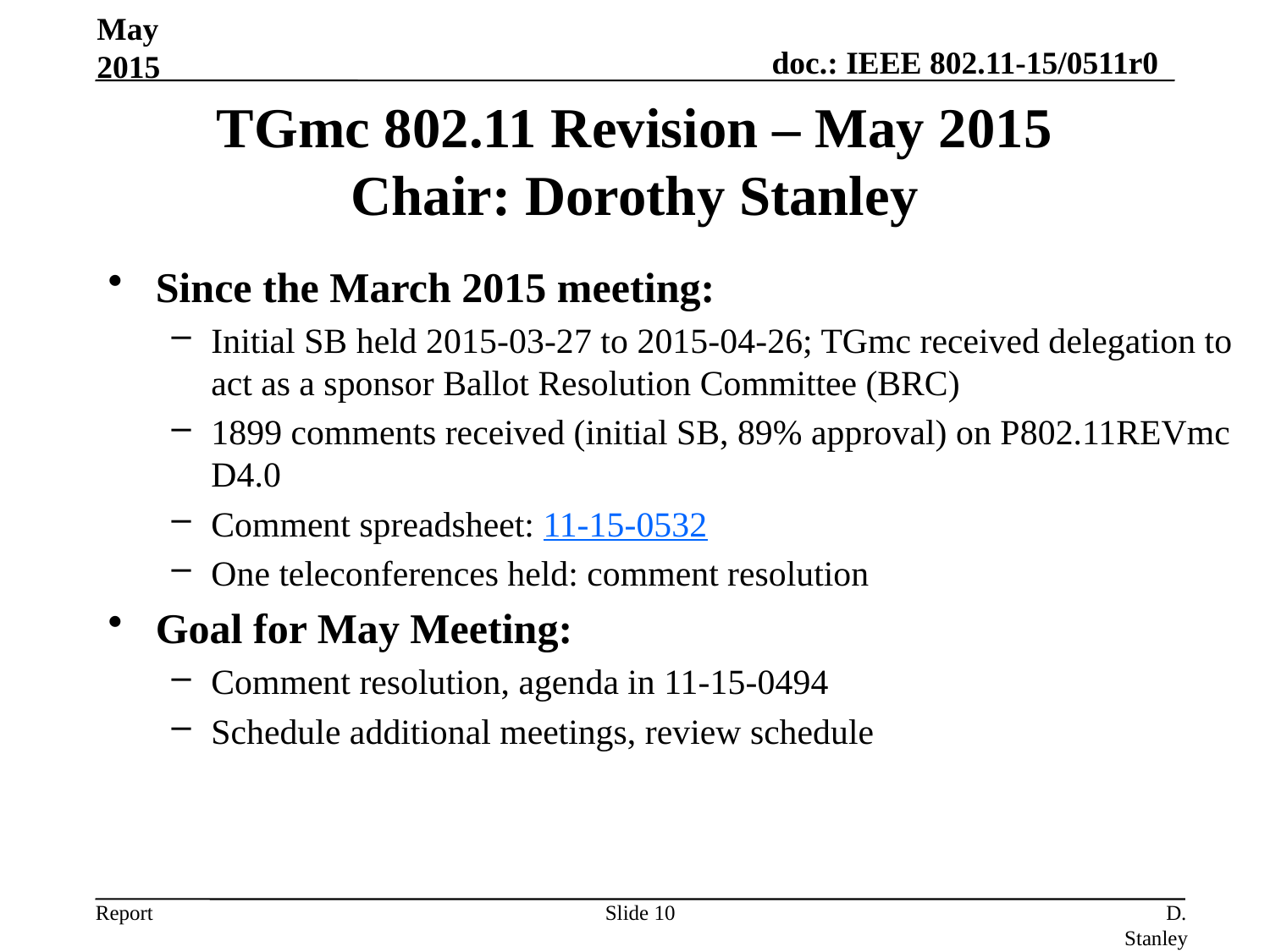

May 2015
# TGmc 802.11 Revision – May 2015 Chair: Dorothy Stanley
Since the March 2015 meeting:
Initial SB held 2015-03-27 to 2015-04-26; TGmc received delegation to act as a sponsor Ballot Resolution Committee (BRC)
1899 comments received (initial SB, 89% approval) on P802.11REVmc D4.0
Comment spreadsheet: 11-15-0532
One teleconferences held: comment resolution
Goal for May Meeting:
Comment resolution, agenda in 11-15-0494
Schedule additional meetings, review schedule
Slide 10
D. Stanley, Aruba Networks